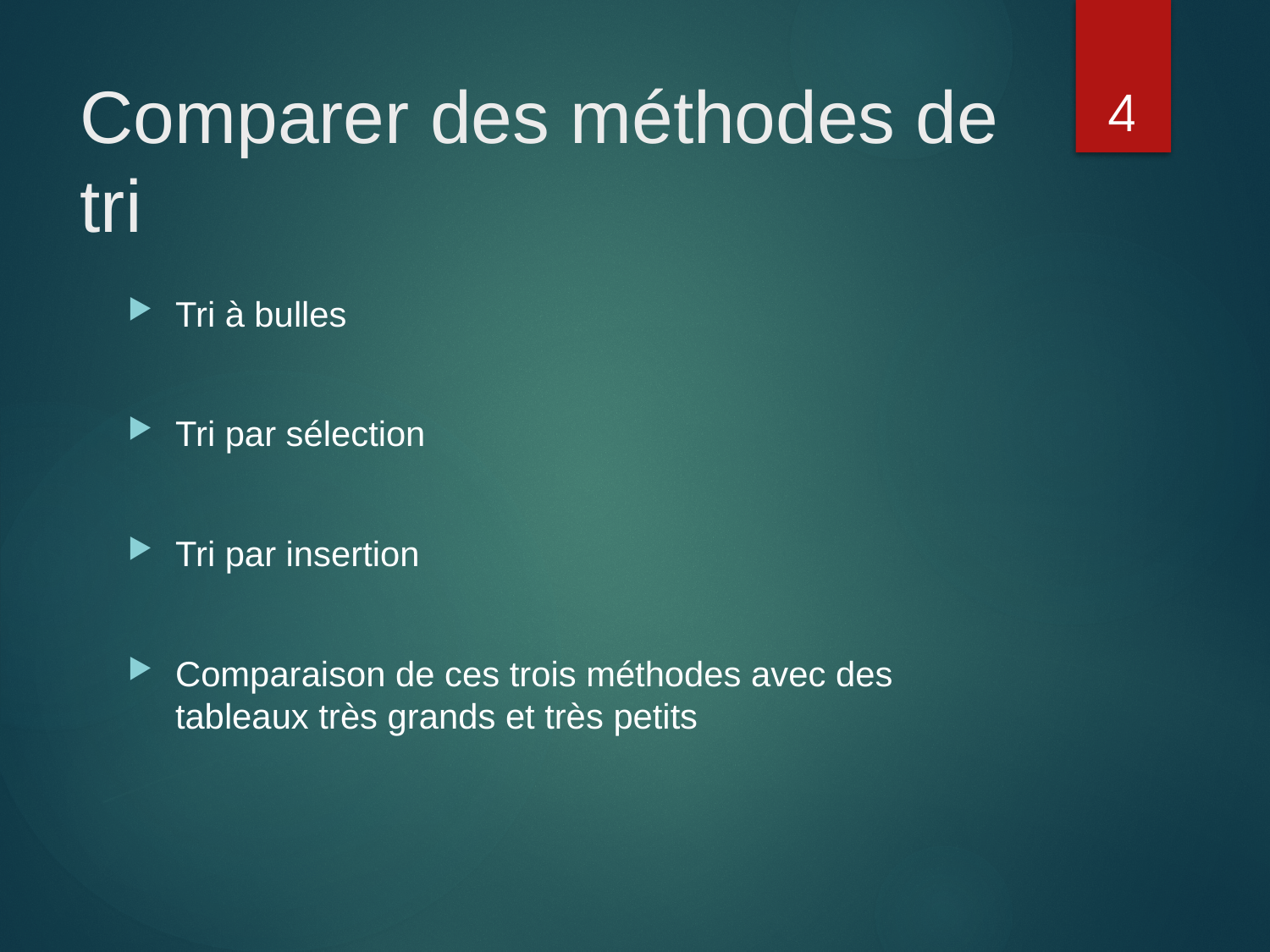

4
# Comparer des méthodes de tri
Tri à bulles

Tri par sélection

Tri par insertion

Comparaison de ces trois méthodes avec des tableaux très grands et très petits